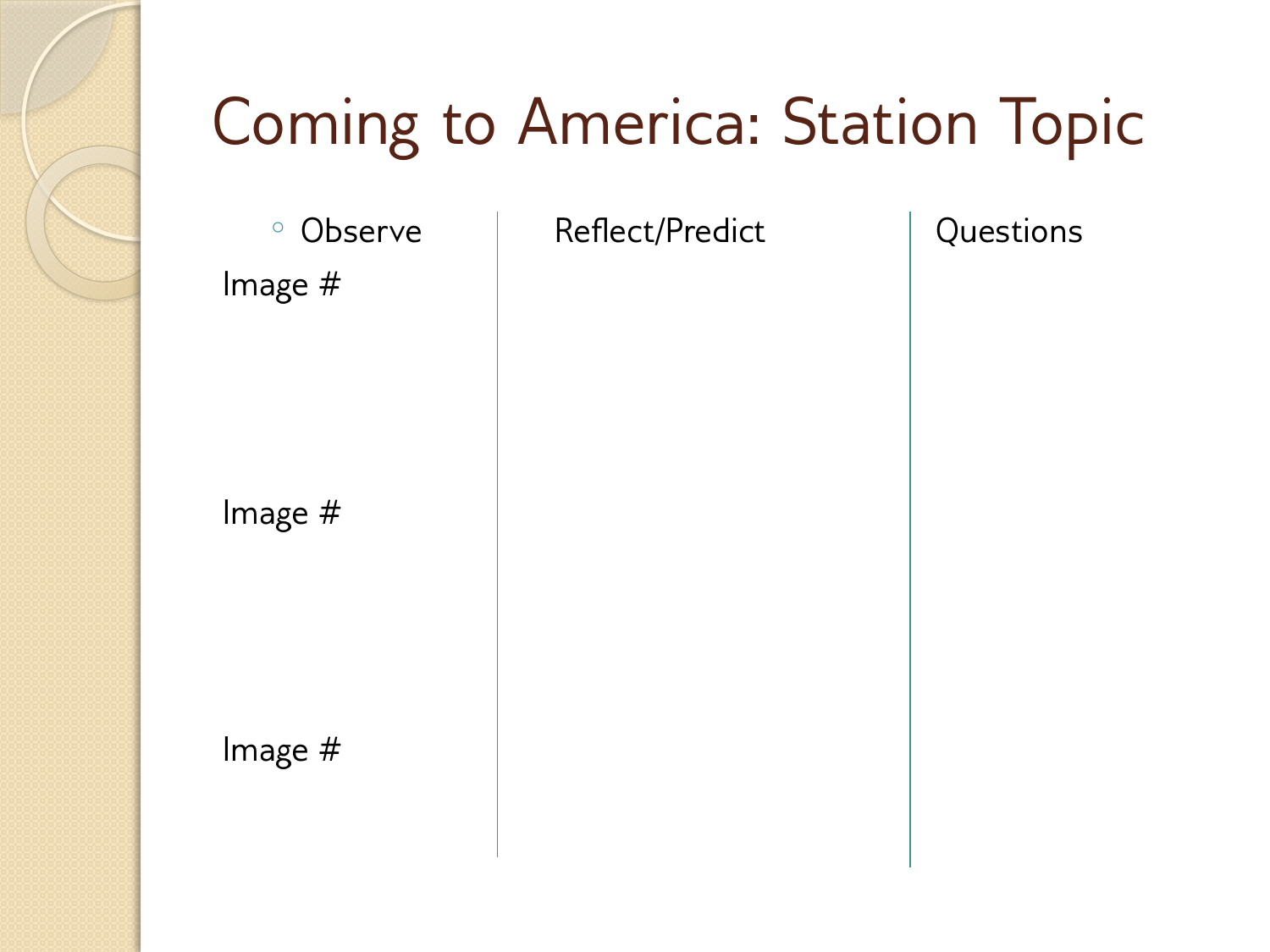

# Coming to America: Station Topic
Observe		Reflect/Predict		Questions
Image #

Image #

Image #